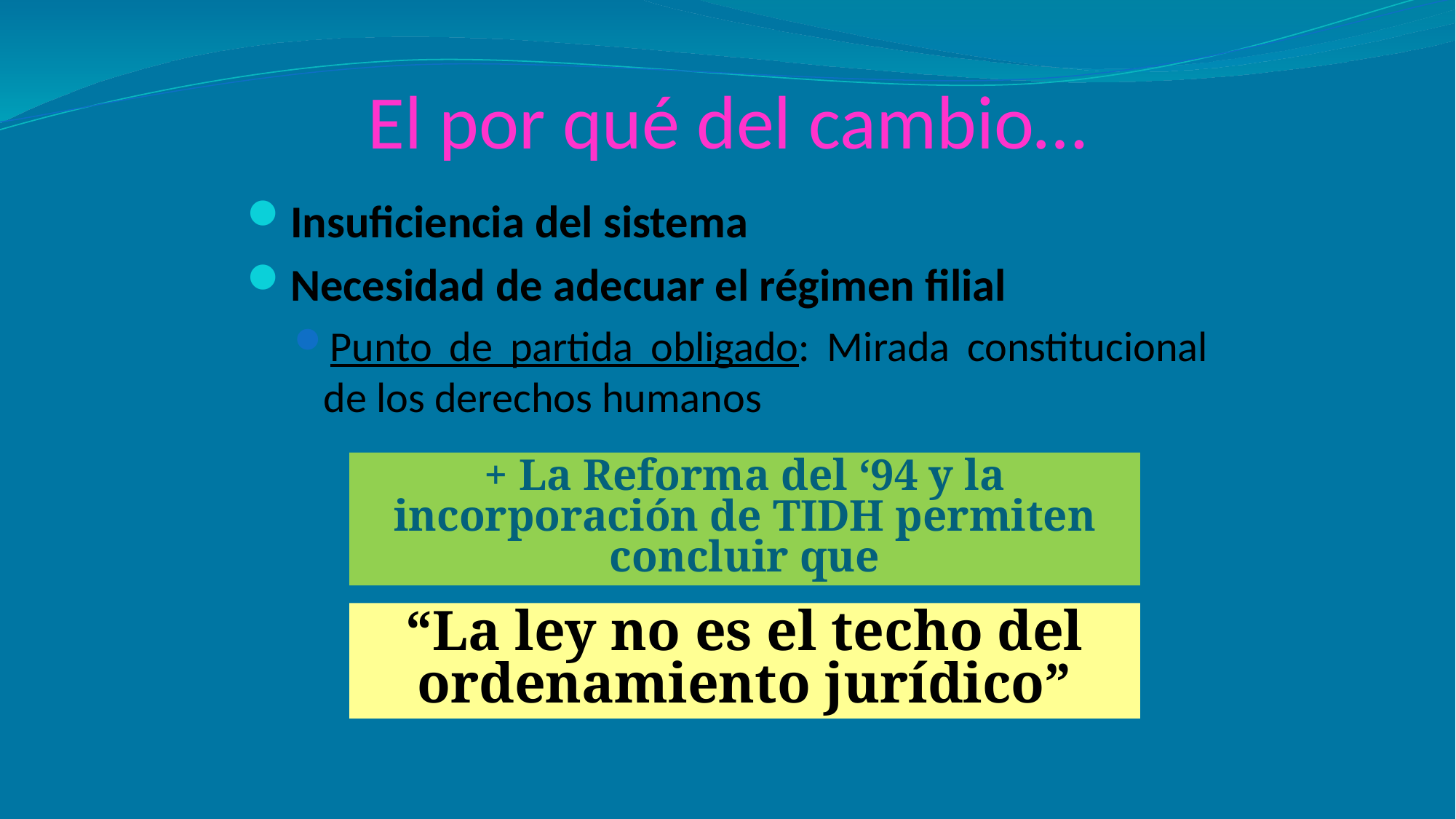

Insuficiencia del sistema
Necesidad de adecuar el régimen filial
Punto de partida obligado: Mirada constitucional de los derechos humanos

# El por qué del cambio…
+ La Reforma del ‘94 y la incorporación de TIDH permiten concluir que
“La ley no es el techo del ordenamiento jurídico”